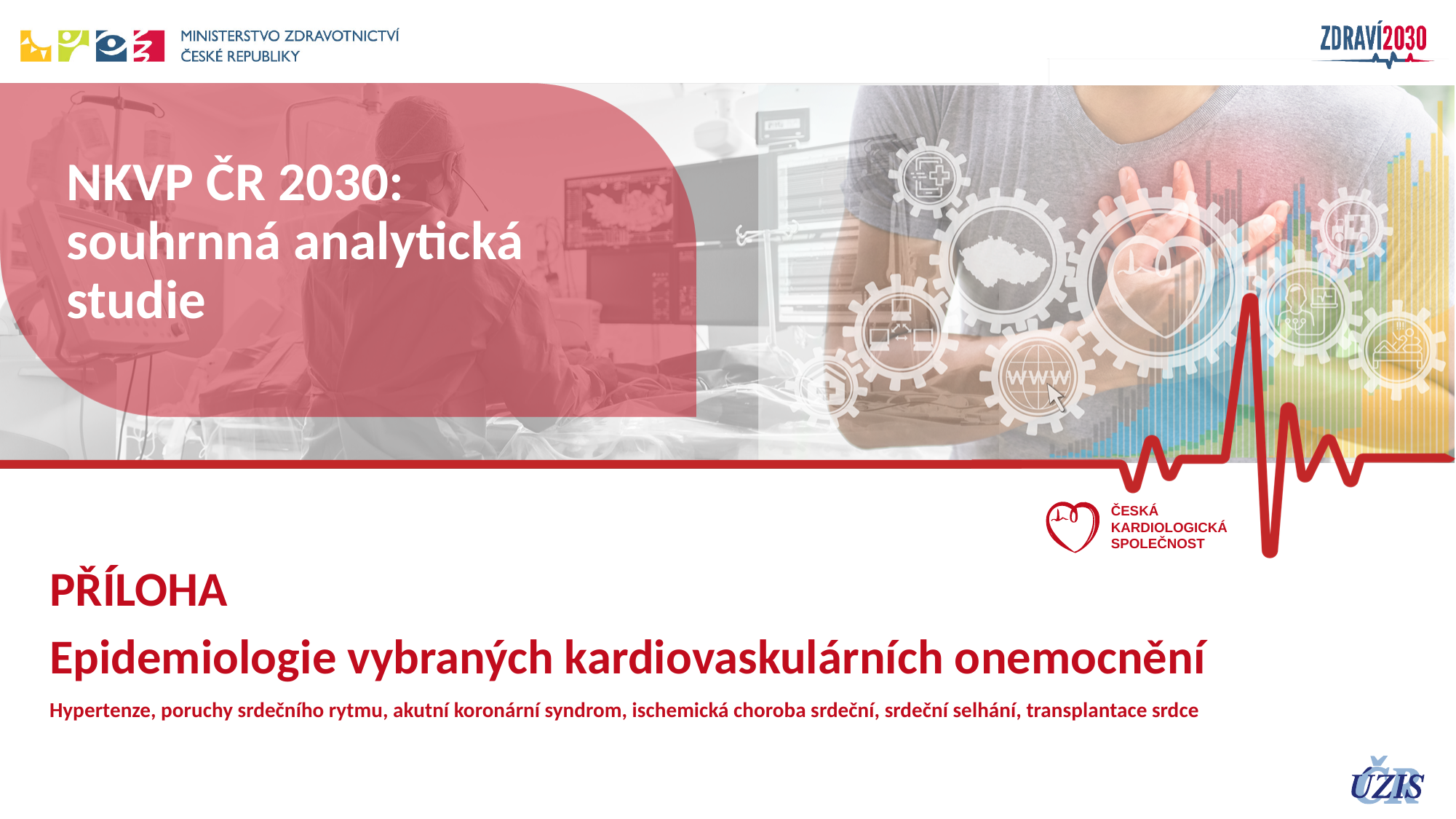

# NKVP ČR 2030: souhrnná analytická studie
PŘÍLOHA
Epidemiologie vybraných kardiovaskulárních onemocnění
Hypertenze, poruchy srdečního rytmu, akutní koronární syndrom, ischemická choroba srdeční, srdeční selhání, transplantace srdce